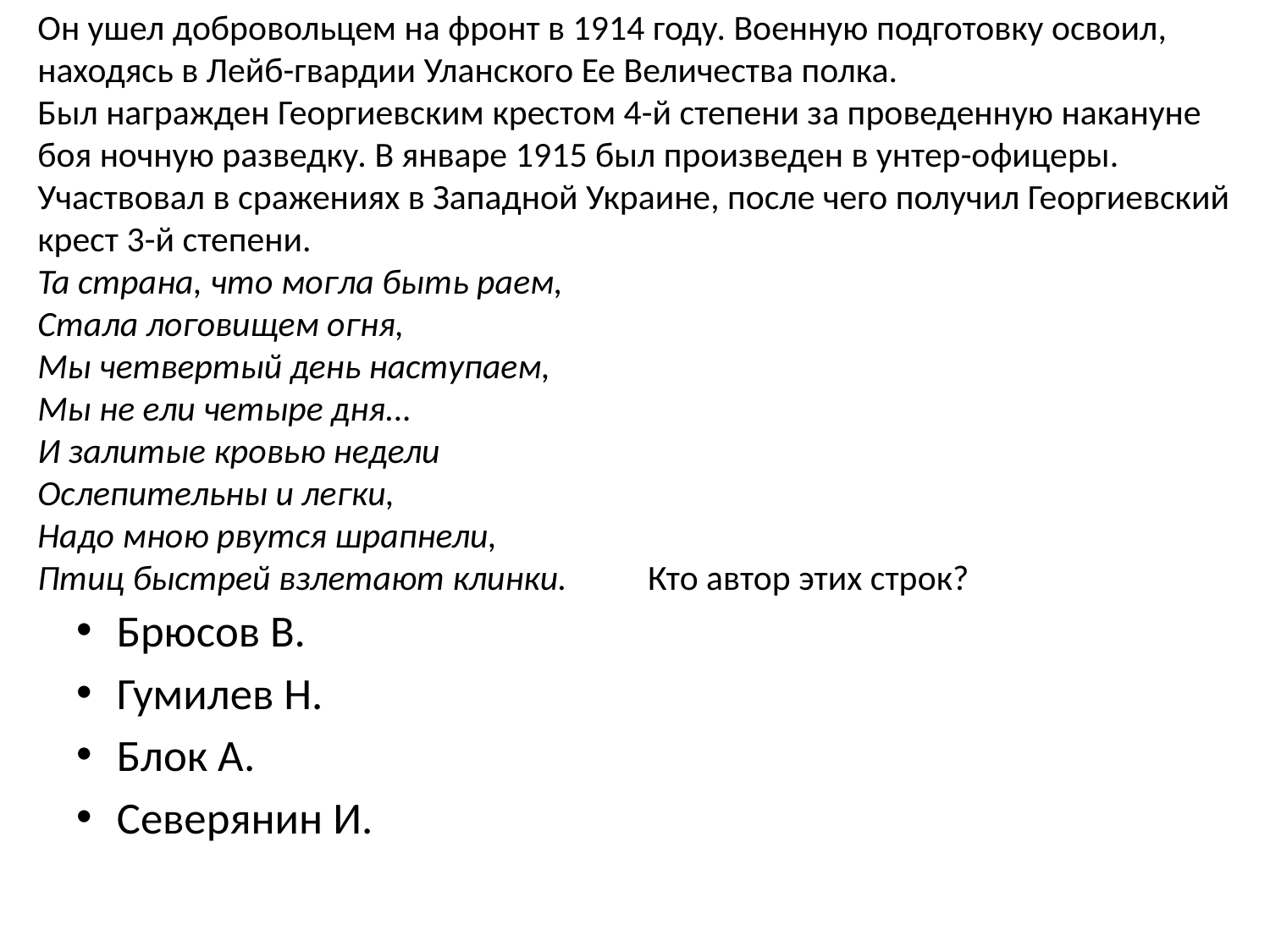

# Он ушел добровольцем на фронт в 1914 году. Военную подготовку освоил, находясь в Лейб-гвардии Уланского Ее Величества полка. Был награжден Георгиевским крестом 4-й степени за проведенную накануне боя ночную разведку. В январе 1915 был произведен в унтер-офицеры. Участвовал в сражениях в Западной Украине, после чего получил Георгиевский крест 3-й степени. Та страна, что могла быть раем, Стала логовищем огня, Мы четвертый день наступаем, Мы не ели четыре дня... И залитые кровью недели Ослепительны и легки, Надо мною рвутся шрапнели, Птиц быстрей взлетают клинки.          Кто автор этих строк?
Брюсов В.
Гумилев Н.
Блок А.
Северянин И.